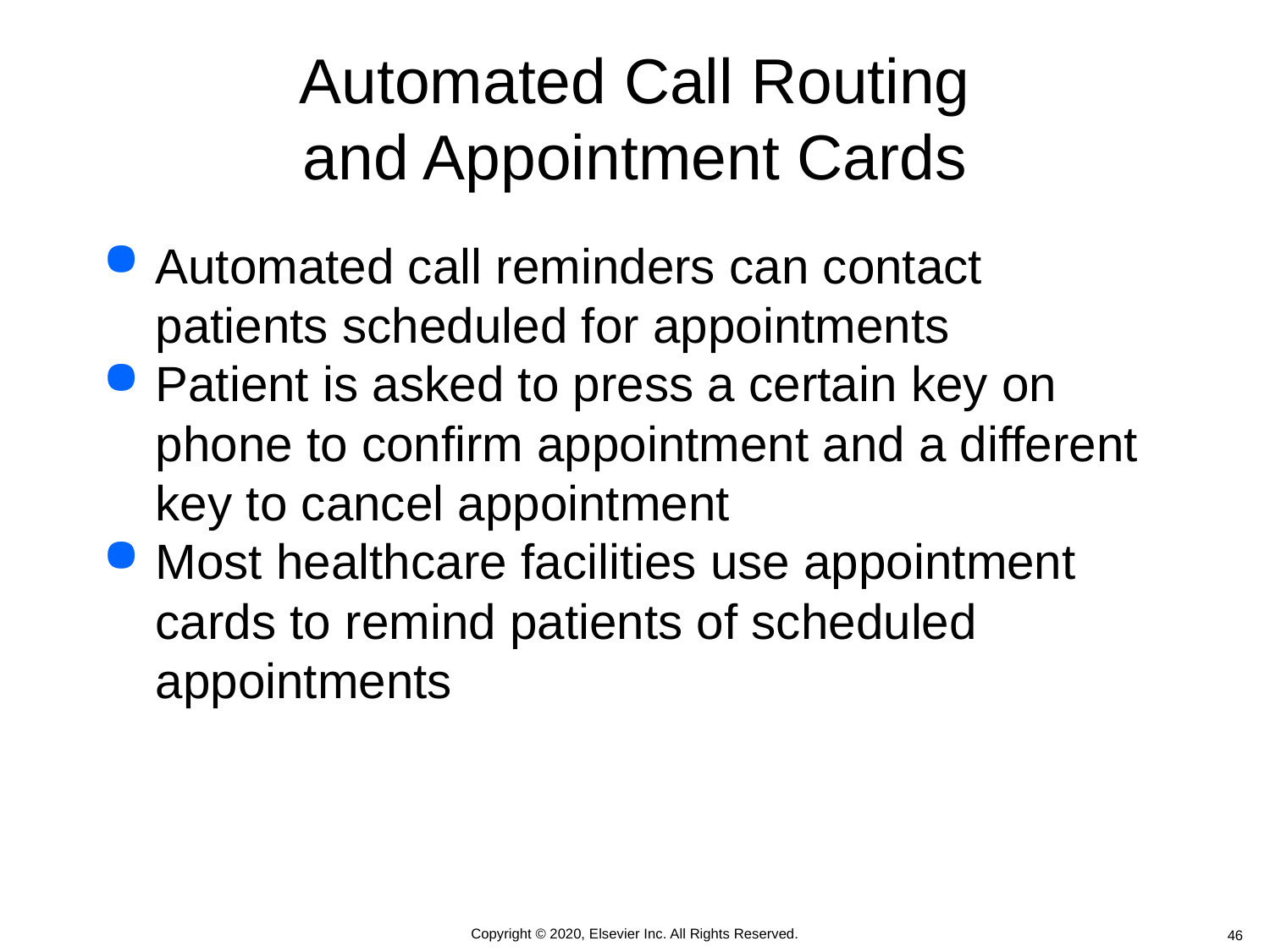

# Automated Call Routing and Appointment Cards
Automated call reminders can contact patients scheduled for appointments
Patient is asked to press a certain key on phone to confirm appointment and a different key to cancel appointment
Most healthcare facilities use appointment cards to remind patients of scheduled appointments

 46